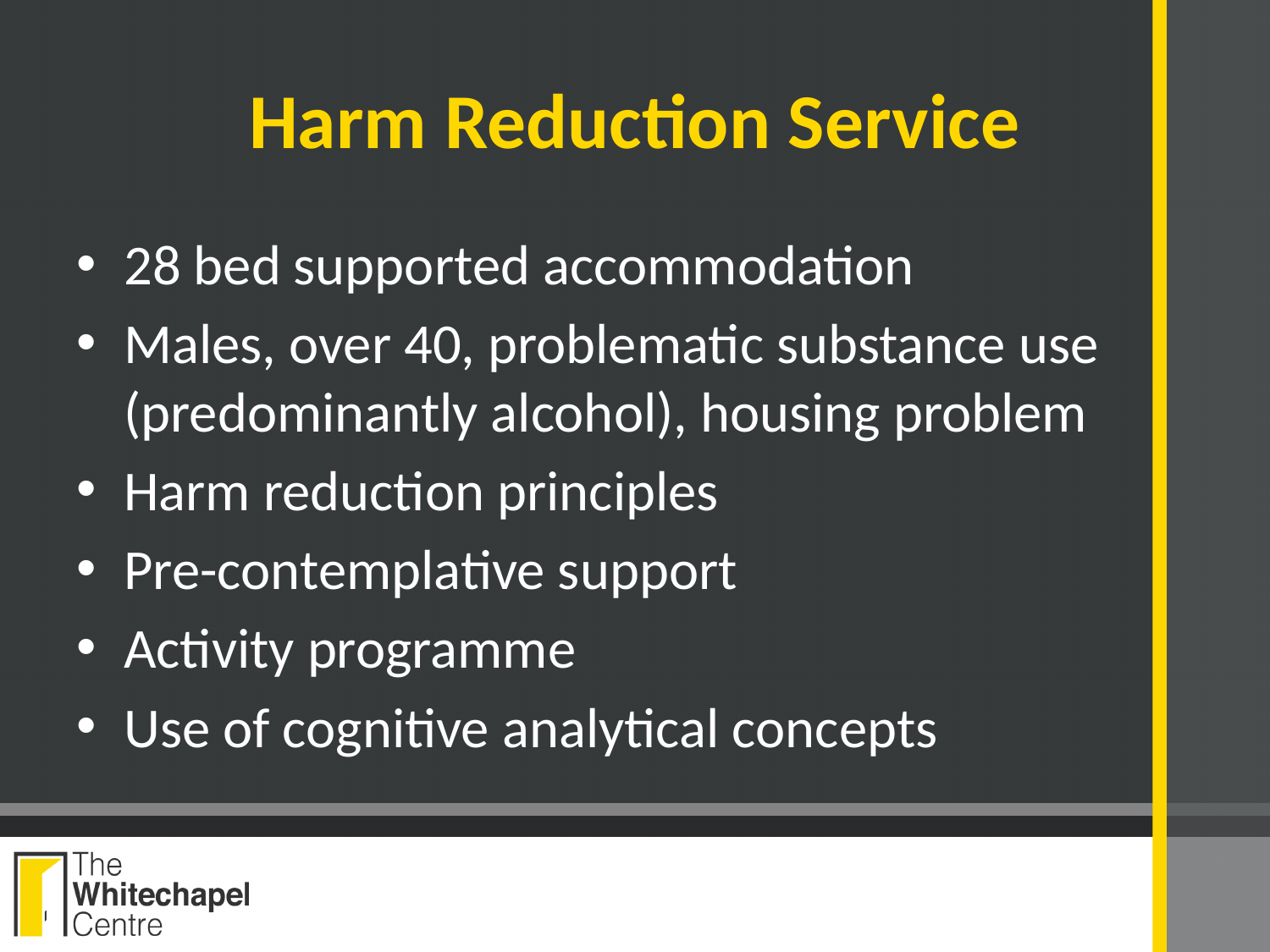

# Harm Reduction Service
28 bed supported accommodation
Males, over 40, problematic substance use (predominantly alcohol), housing problem
Harm reduction principles
Pre-contemplative support
Activity programme
Use of cognitive analytical concepts